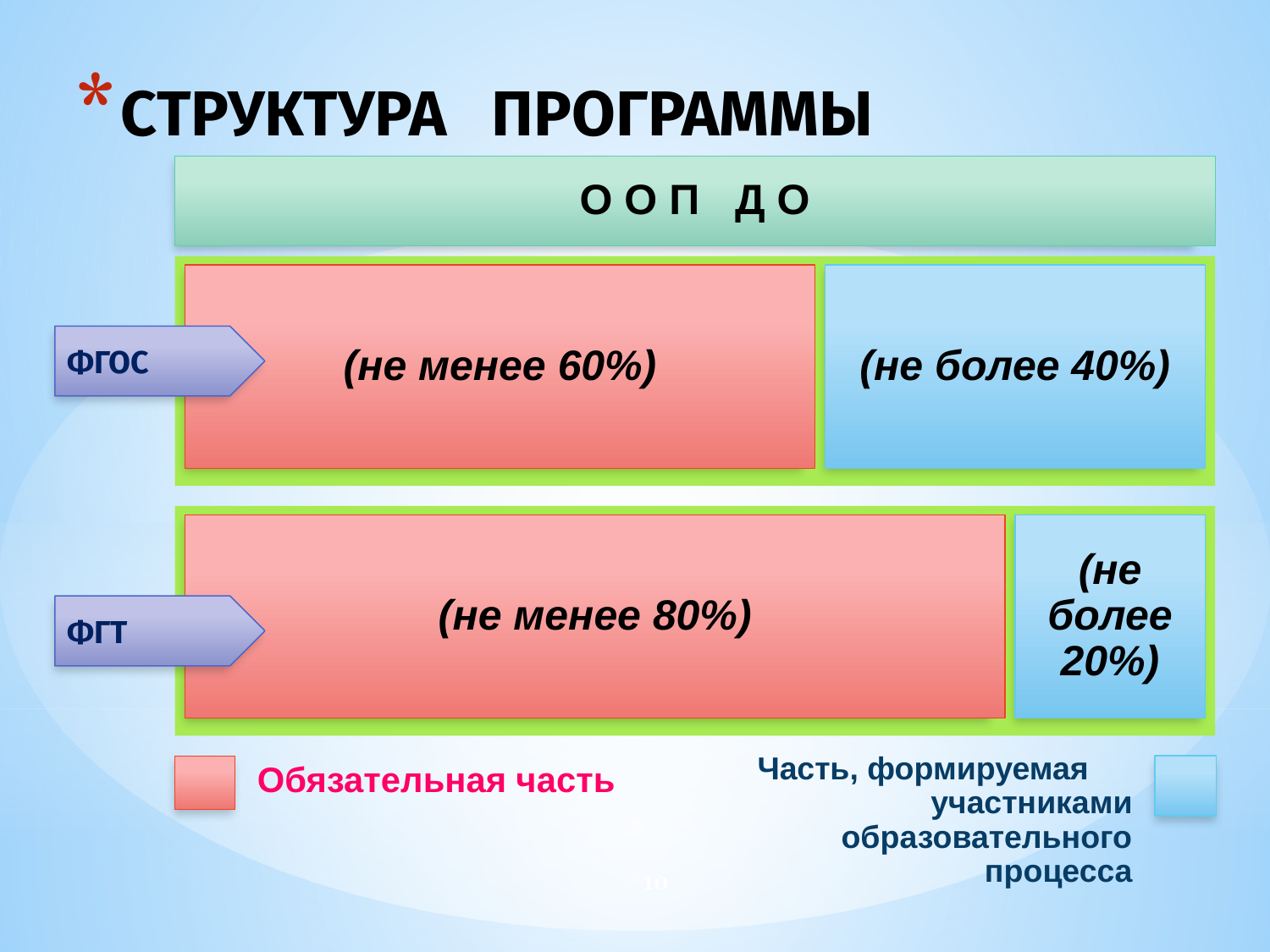

# СТРУКТУРА   ПРОГРАММЫ
О О П   Д О

(не менее 60%)
(не более 40%)
ФГОС

(не менее 80%)
(не более 20%)
ФГТ
Часть, формируемая
участниками
образовательного
 процесса
 Обязательная часть

10